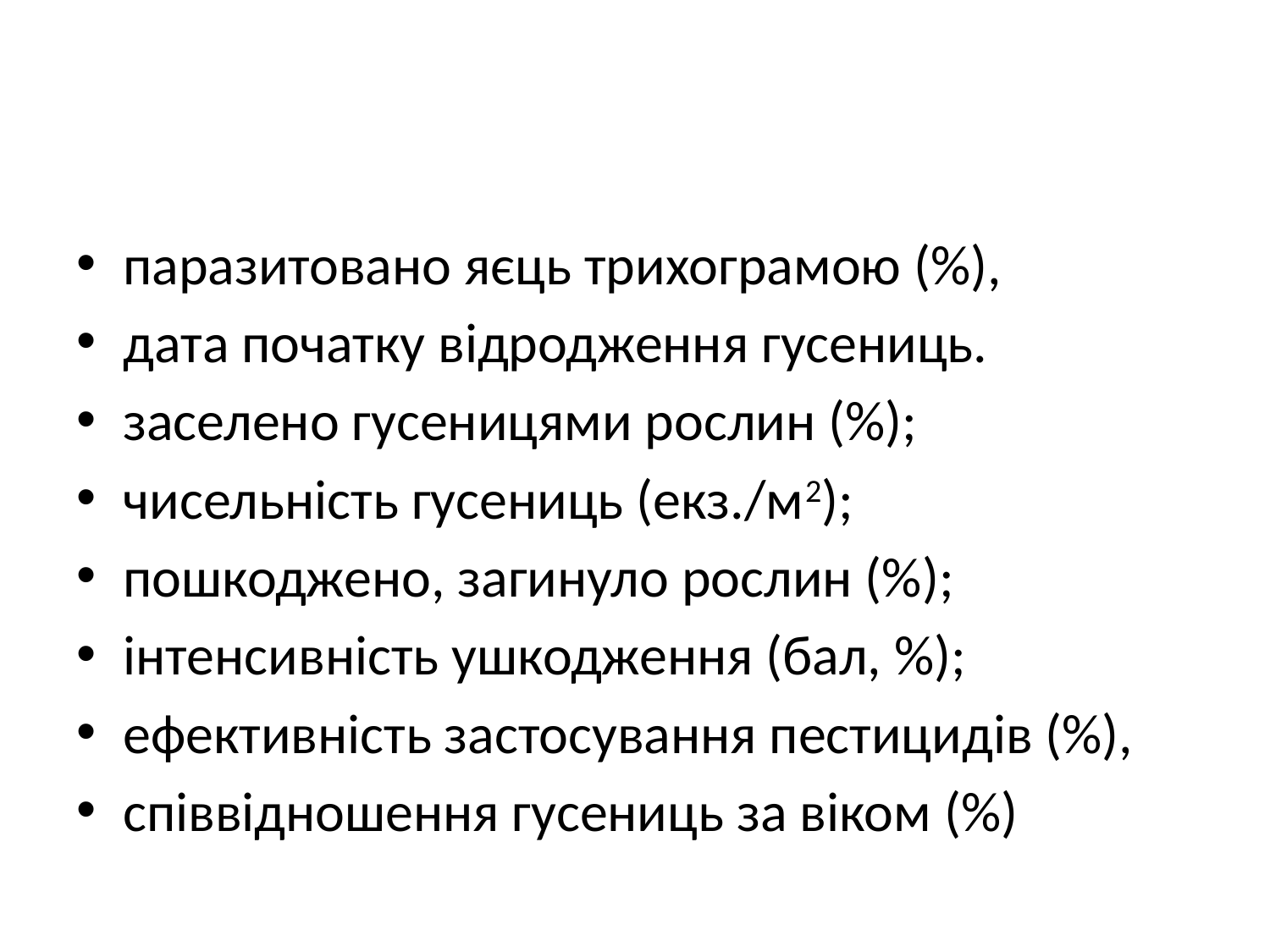

#
паразитовано яєць трихограмою (%),
дата початку відродження гусениць.
заселено гусеницями рослин (%);
чисельність гусениць (екз./м2);
пошкоджено, загинуло рослин (%);
інтенсивність ушкодження (бал, %);
ефективність застосування пестицидів (%),
співвідношення гусениць за віком (%)